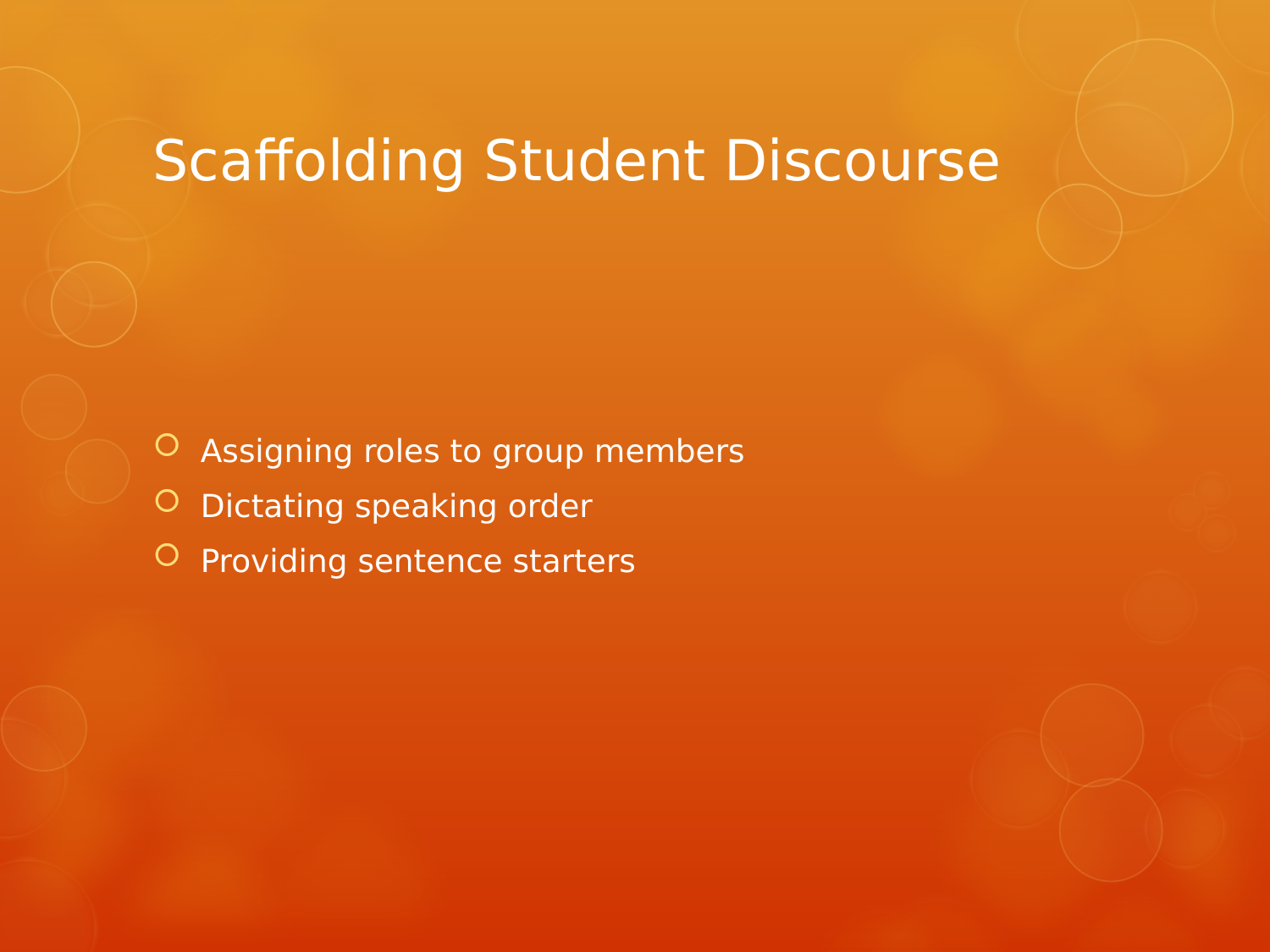

# Scaffolding Student Discourse
Assigning roles to group members
Dictating speaking order
Providing sentence starters